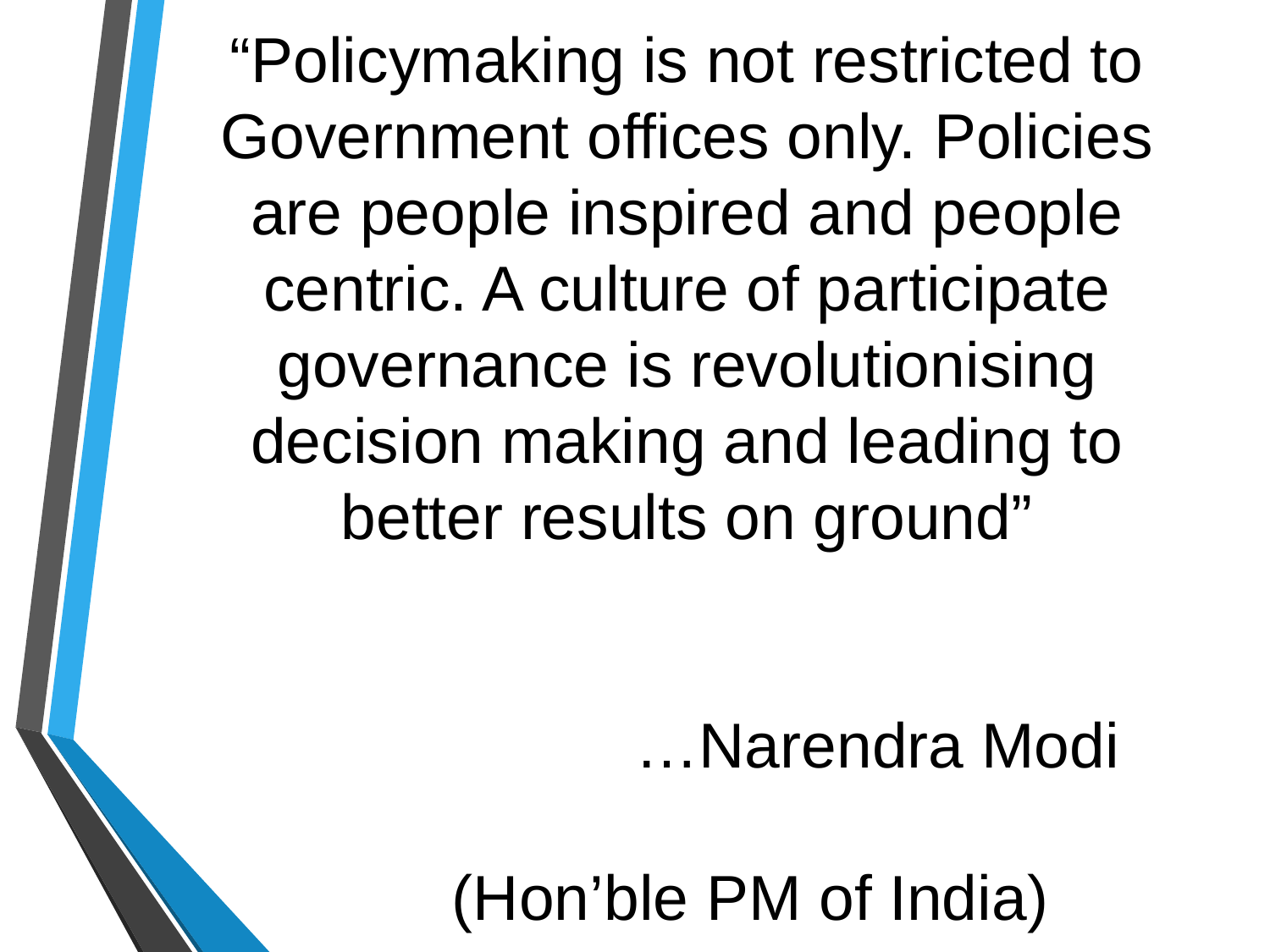

# “Policymaking is not restricted to Government offices only. Policies are people inspired and people centric. A culture of participate governance is revolutionising decision making and leading to better results on ground” …Narendra Modi (Hon’ble PM of India)